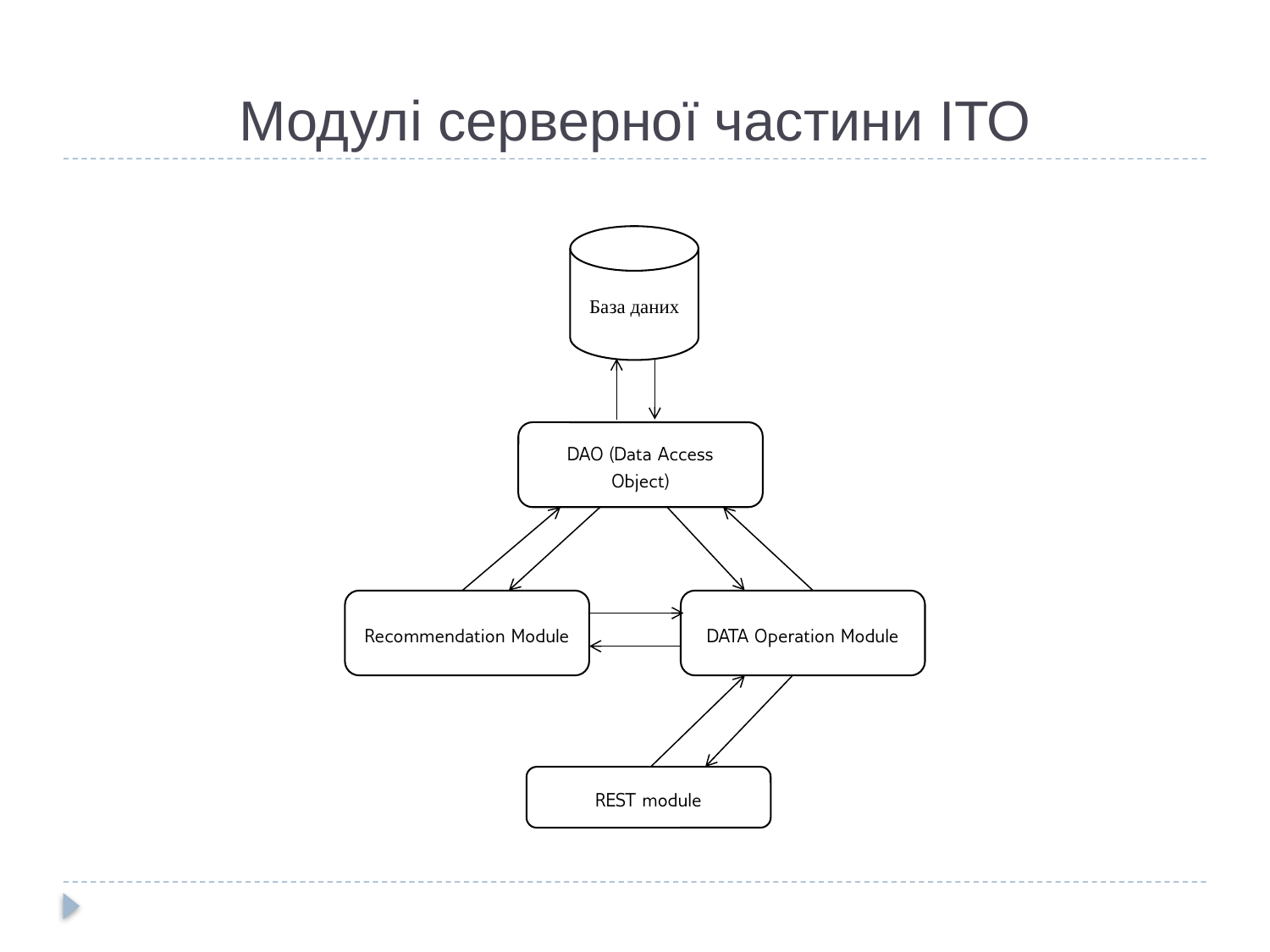

# Модулі серверної частини ІТО
База даних
DAO (Data Access Object)
Recommendation Module
DATA Operation Module
REST module